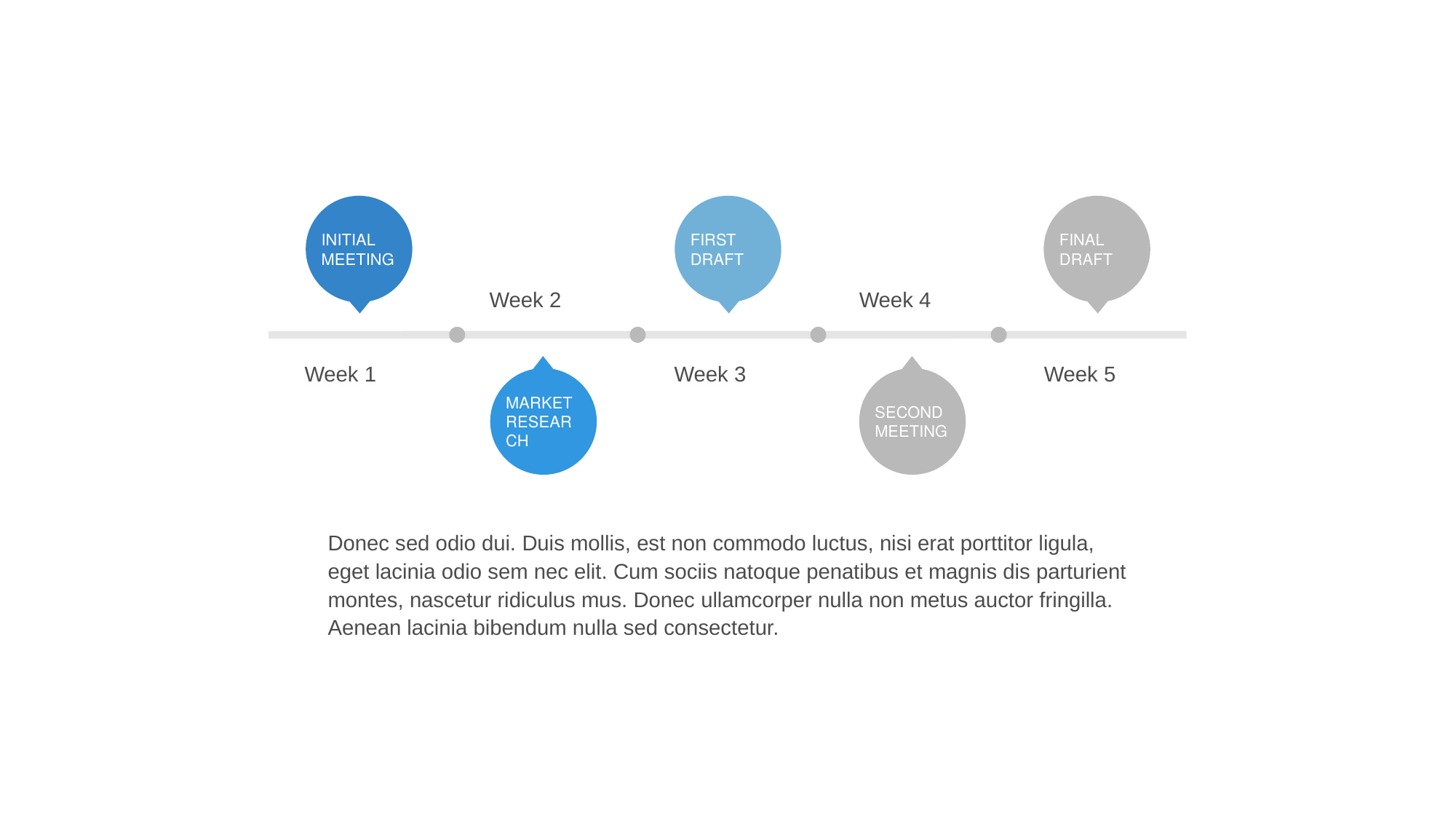

Initial meeting
First
draft
Final
draft
Market research
Second meeting
Week 2
Week 4
Week 1
Week 3
Week 5

Donec sed odio dui. Duis mollis, est non commodo luctus, nisi erat porttitor ligula, eget lacinia odio sem nec elit. Cum sociis natoque penatibus et magnis dis parturient montes, nascetur ridiculus mus. Donec ullamcorper nulla non metus auctor fringilla. Aenean lacinia bibendum nulla sed consectetur.